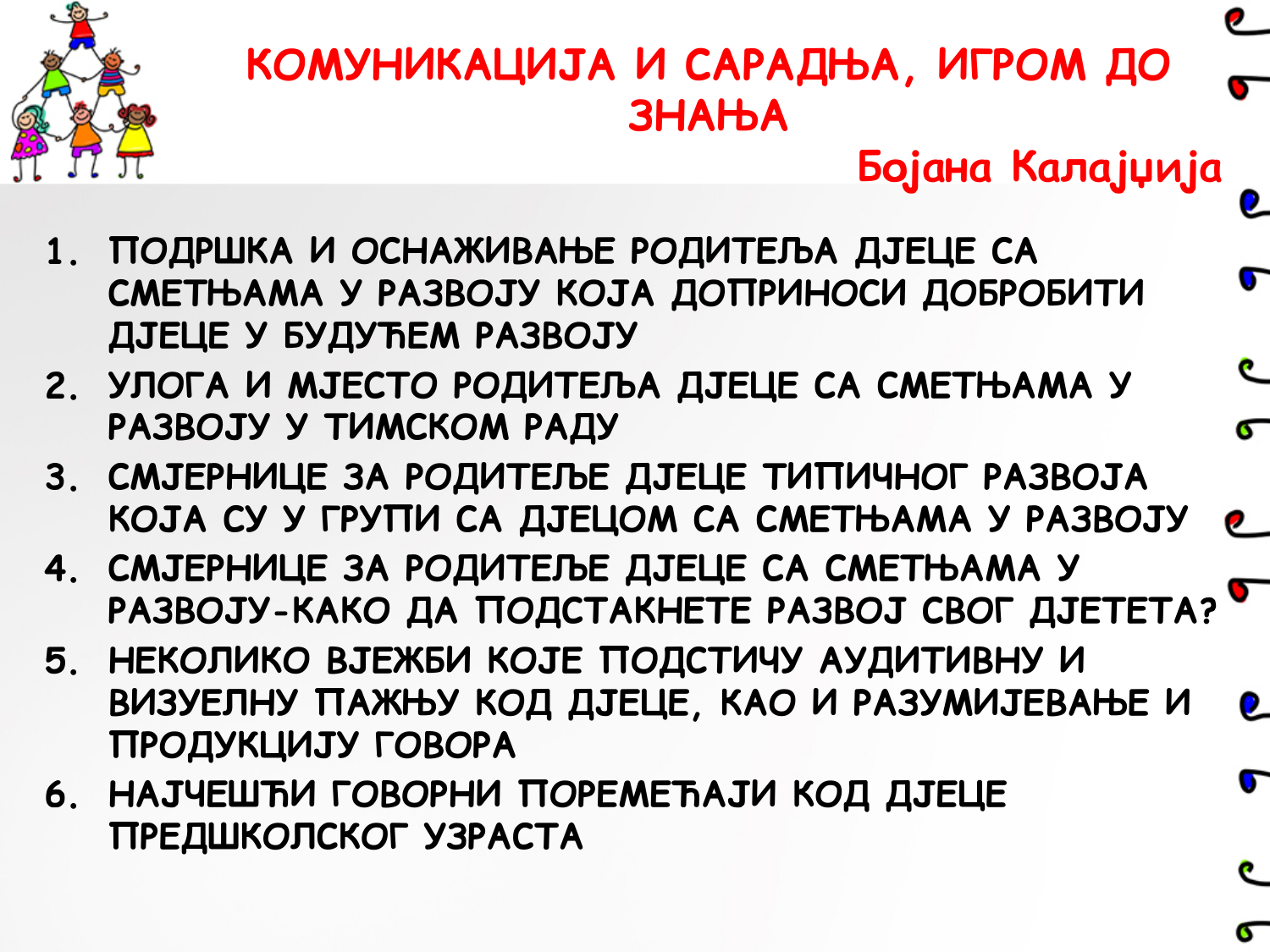

# КОМУНИКАЦИЈА И САРАДЊА, ИГРОМ ДО ЗНАЊА Бојана Калајџија
ПОДРШКА И ОСНАЖИВАЊЕ РОДИТЕЉА ДЈЕЦЕ СА СМЕТЊАМА У РАЗВОЈУ КОЈА ДОПРИНОСИ ДОБРОБИТИ ДЈЕЦЕ У БУДУЋЕМ РАЗВОЈУ
УЛОГА И МЈЕСТО РОДИТЕЉА ДЈЕЦЕ СА СМЕТЊАМА У РАЗВОЈУ У ТИМСКОМ РАДУ
СМЈЕРНИЦЕ ЗА РОДИТЕЉЕ ДЈЕЦЕ ТИПИЧНОГ РАЗВОЈА КОЈА СУ У ГРУПИ СА ДЈЕЦОМ СА СМЕТЊАМА У РАЗВОЈУ
СМЈЕРНИЦЕ ЗА РОДИТЕЉЕ ДЈЕЦЕ СА СМЕТЊАМА У РАЗВОЈУ-КАКО ДА ПОДСТАКНЕТЕ РАЗВОЈ СВОГ ДЈЕТЕТА?
НЕКОЛИКО ВЈЕЖБИ КОЈЕ ПОДСТИЧУ АУДИТИВНУ И ВИЗУЕЛНУ ПАЖЊУ КОД ДЈЕЦЕ, КАО И РАЗУМИЈЕВАЊЕ И ПРОДУКЦИЈУ ГОВОРА
НАЈЧЕШЋИ ГОВОРНИ ПОРЕМЕЋАЈИ КОД ДЈЕЦЕ ПРЕДШКОЛСКОГ УЗРАСТА